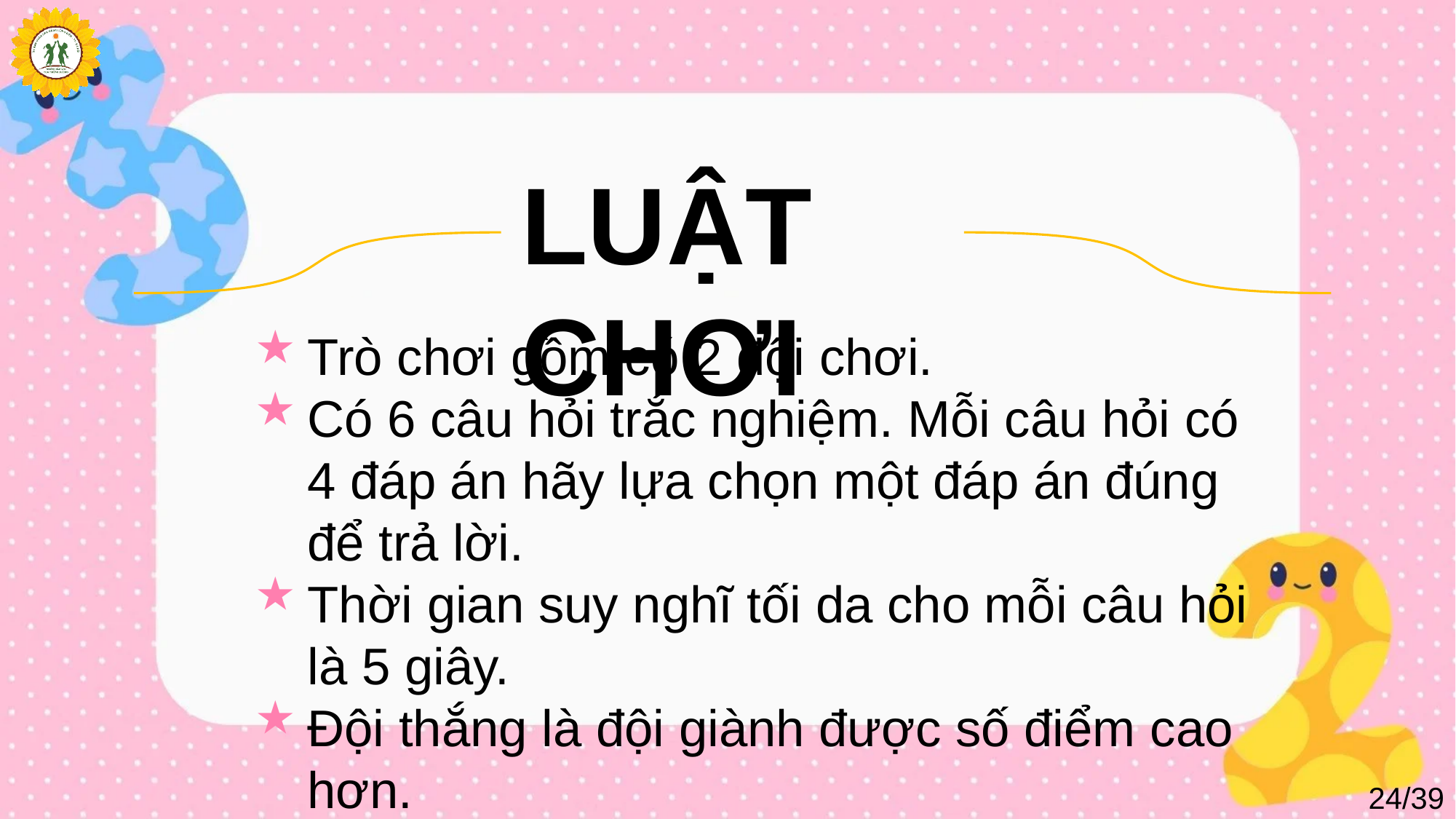

LUẬT CHƠI
Trò chơi gồm có 2 đội chơi.
Có 6 câu hỏi trắc nghiệm. Mỗi câu hỏi có 4 đáp án hãy lựa chọn một đáp án đúng để trả lời.
Thời gian suy nghĩ tối da cho mỗi câu hỏi là 5 giây.
Đội thắng là đội giành được số điểm cao hơn.
24/39